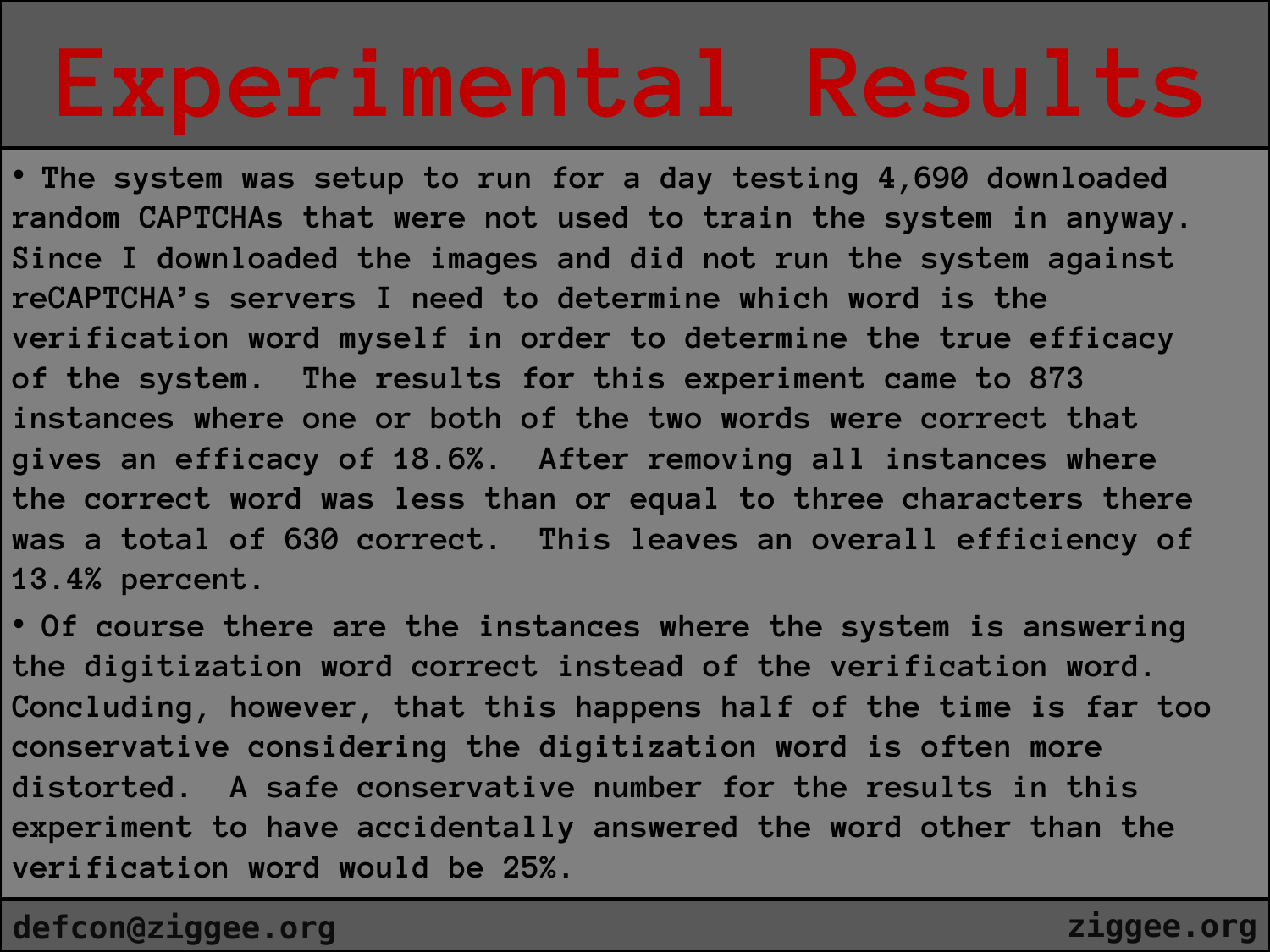

Experimental Results
 The system was setup to run for a day testing 4,690 downloaded random CAPTCHAs that were not used to train the system in anyway.  Since I downloaded the images and did not run the system against reCAPTCHA’s servers I need to determine which word is the verification word myself in order to determine the true efficacy of the system.  The results for this experiment came to 873 instances where one or both of the two words were correct that gives an efficacy of 18.6%.  After removing all instances where the correct word was less than or equal to three characters there was a total of 630 correct.  This leaves an overall efficiency of 13.4% percent.
 Of course there are the instances where the system is answering the digitization word correct instead of the verification word.  Concluding, however, that this happens half of the time is far too conservative considering the digitization word is often more distorted.  A safe conservative number for the results in this experiment to have accidentally answered the word other than the verification word would be 25%.

ziggee.org
defcon@ziggee.org